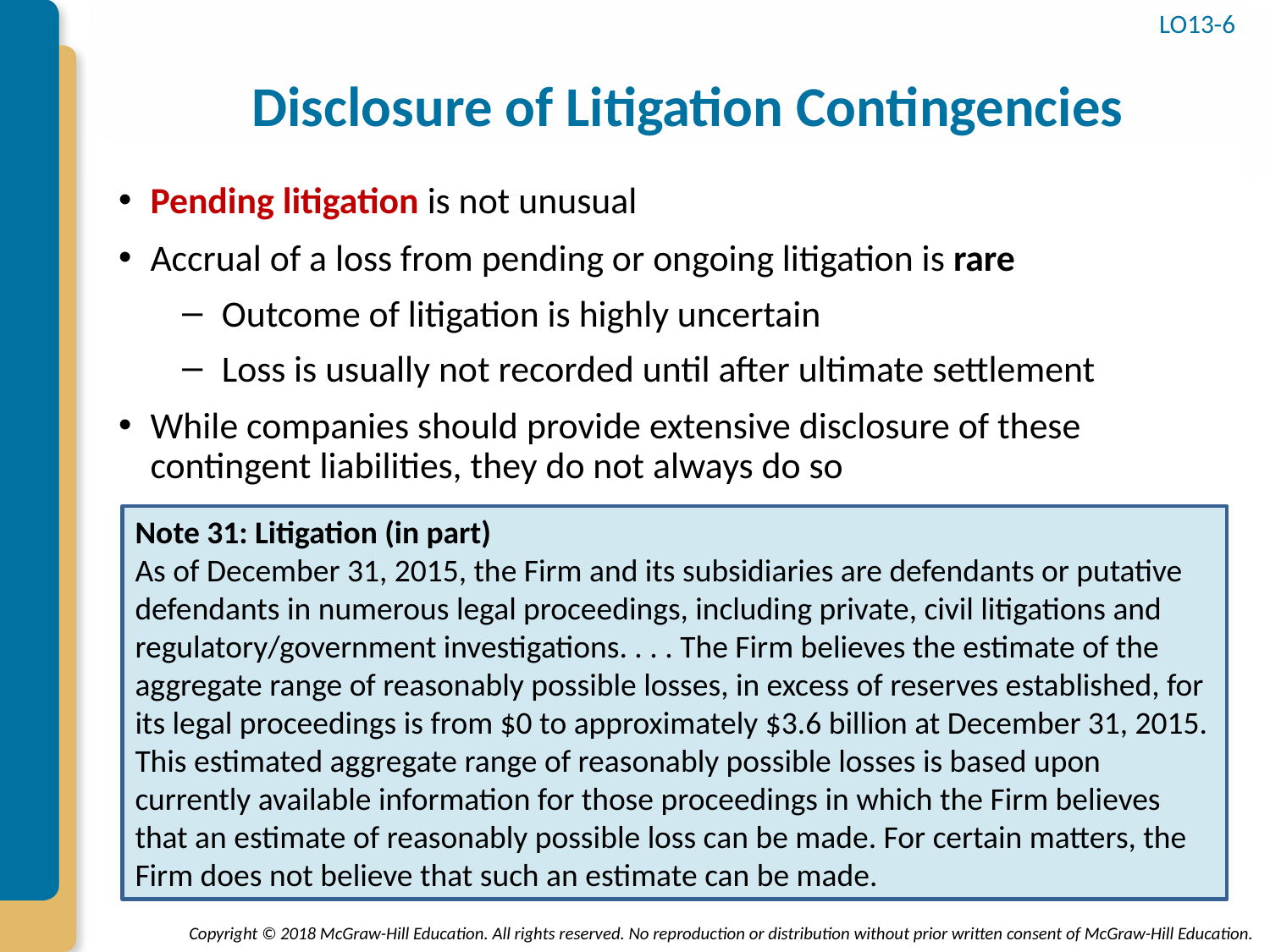

# Disclosure of Litigation Contingencies
LO13-6
Pending litigation is not unusual
Accrual of a loss from pending or ongoing litigation is rare
Outcome of litigation is highly uncertain
Loss is usually not recorded until after ultimate settlement
While companies should provide extensive disclosure of these contingent liabilities, they do not always do so
Note 31: Litigation (in part)
As of December 31, 2015, the Firm and its subsidiaries are defendants or putative defendants in numerous legal proceedings, including private, civil litigations and regulatory/government investigations. . . . The Firm believes the estimate of the aggregate range of reasonably possible losses, in excess of reserves established, for its legal proceedings is from $0 to approximately $3.6 billion at December 31, 2015. This estimated aggregate range of reasonably possible losses is based upon currently available information for those proceedings in which the Firm believes that an estimate of reasonably possible loss can be made. For certain matters, the Firm does not believe that such an estimate can be made.